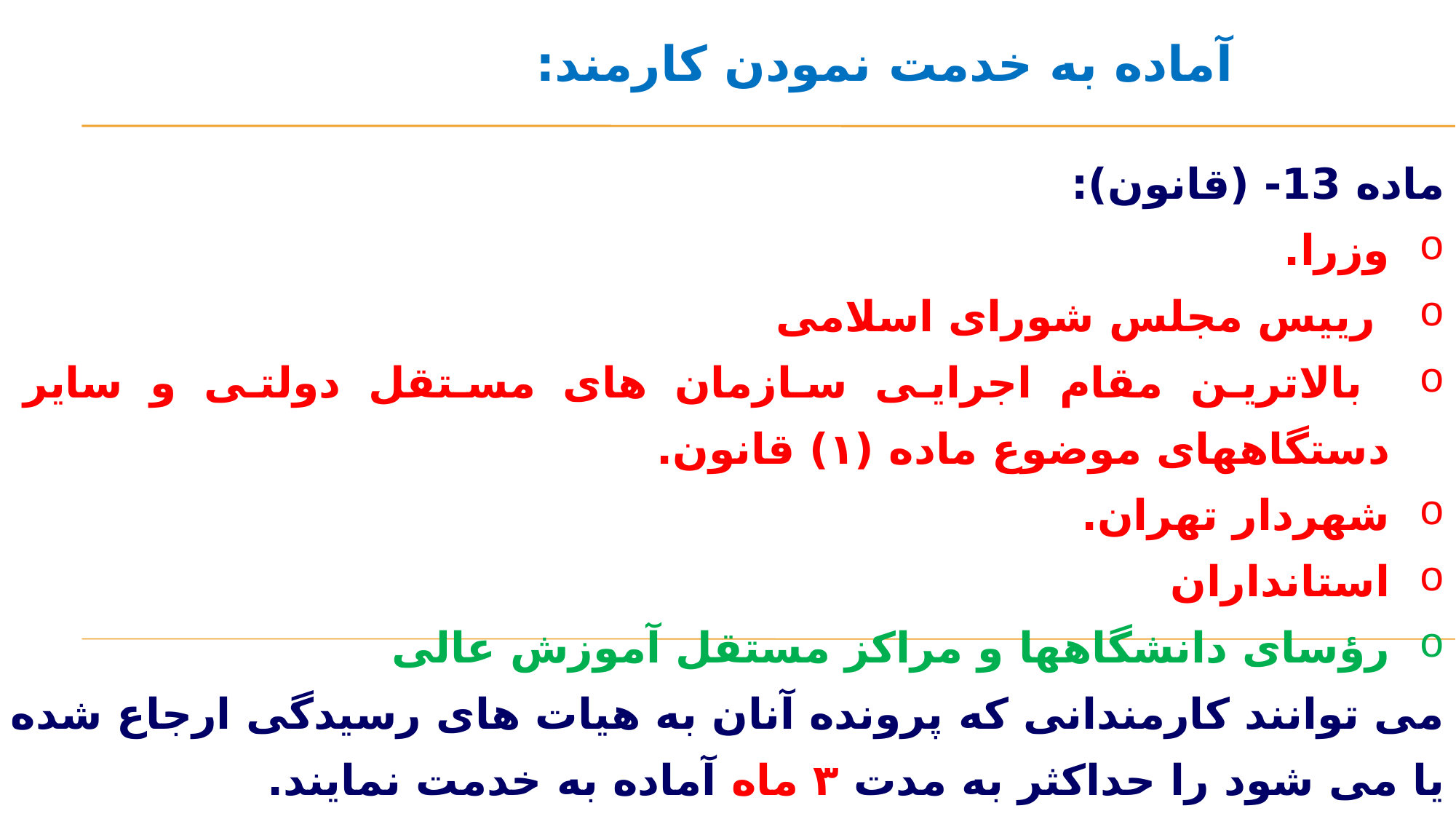

آماده به خدمت نمودن کارمند:
‌ماده 13- (قانون):
وزرا.
 رییس مجلس شورای اسلامی
 بالاترین مقام اجرایی سازمان های مستقل دولتی و سایر دستگاههای موضوع ماده (۱) قانون.
شهردار تهران.
استانداران
رؤسای دانشگاهها و مراکز مستقل آموزش عالی
می توانند کارمندانی که پرونده آنان به هیات های رسیدگی ارجاع شده یا می شود را حداکثر به مدت ۳ ماه آماده به خدمت نمایند.